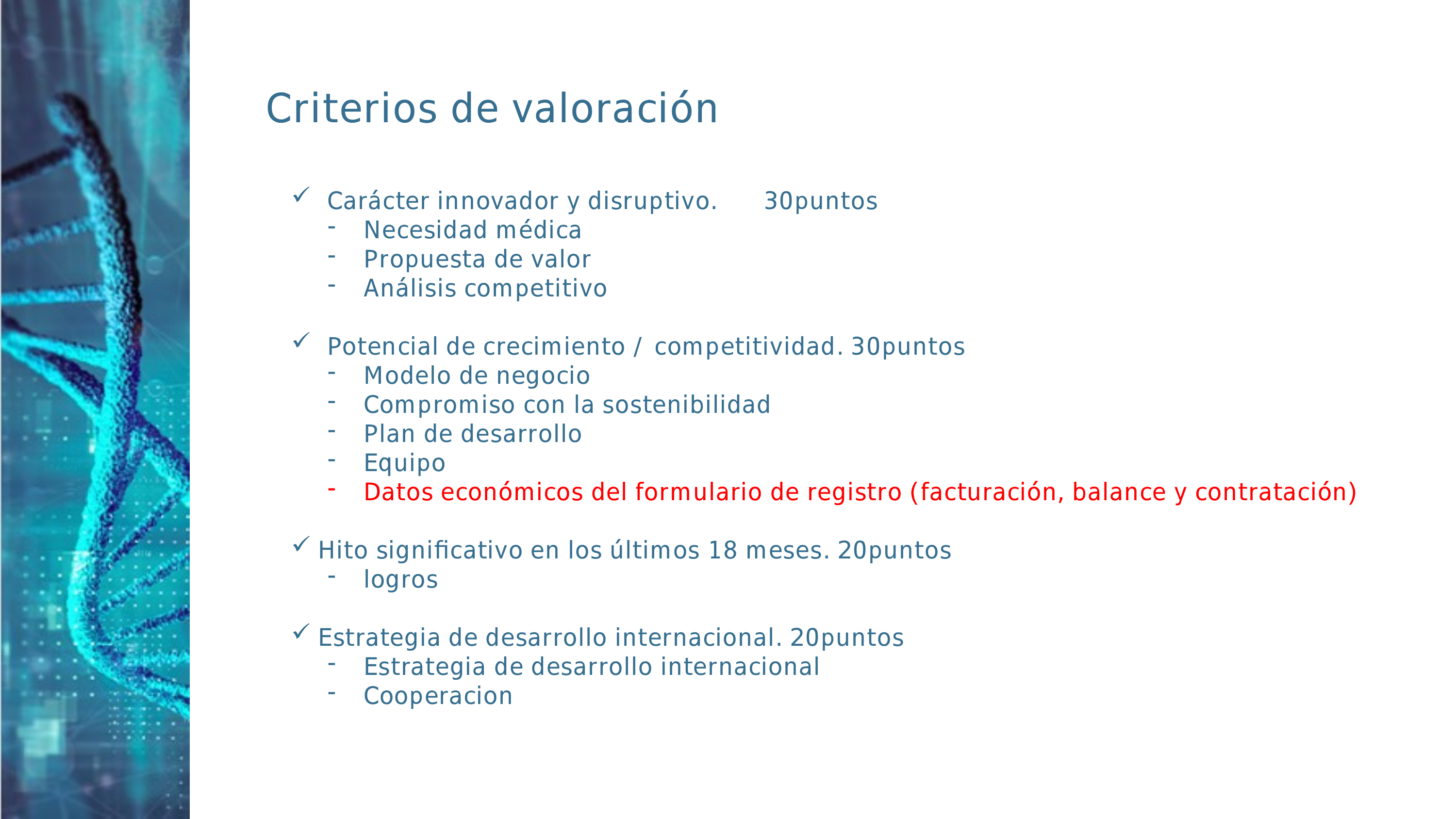

# Criterios de valoración
Carácter innovador y disruptivo.	30puntos
Necesidad médica
Propuesta de valor
Análisis competitivo

Potencial de crecimiento / competitividad. 30puntos
Modelo de negocio
Compromiso con la sostenibilidad
Plan de desarrollo
Equipo
Datos económicos del formulario de registro (facturación, balance y contratación)

Hito significativo en los últimos 18 meses. 20puntos
logros

Estrategia de desarrollo internacional. 20puntos
Estrategia de desarrollo internacional
Cooperacion